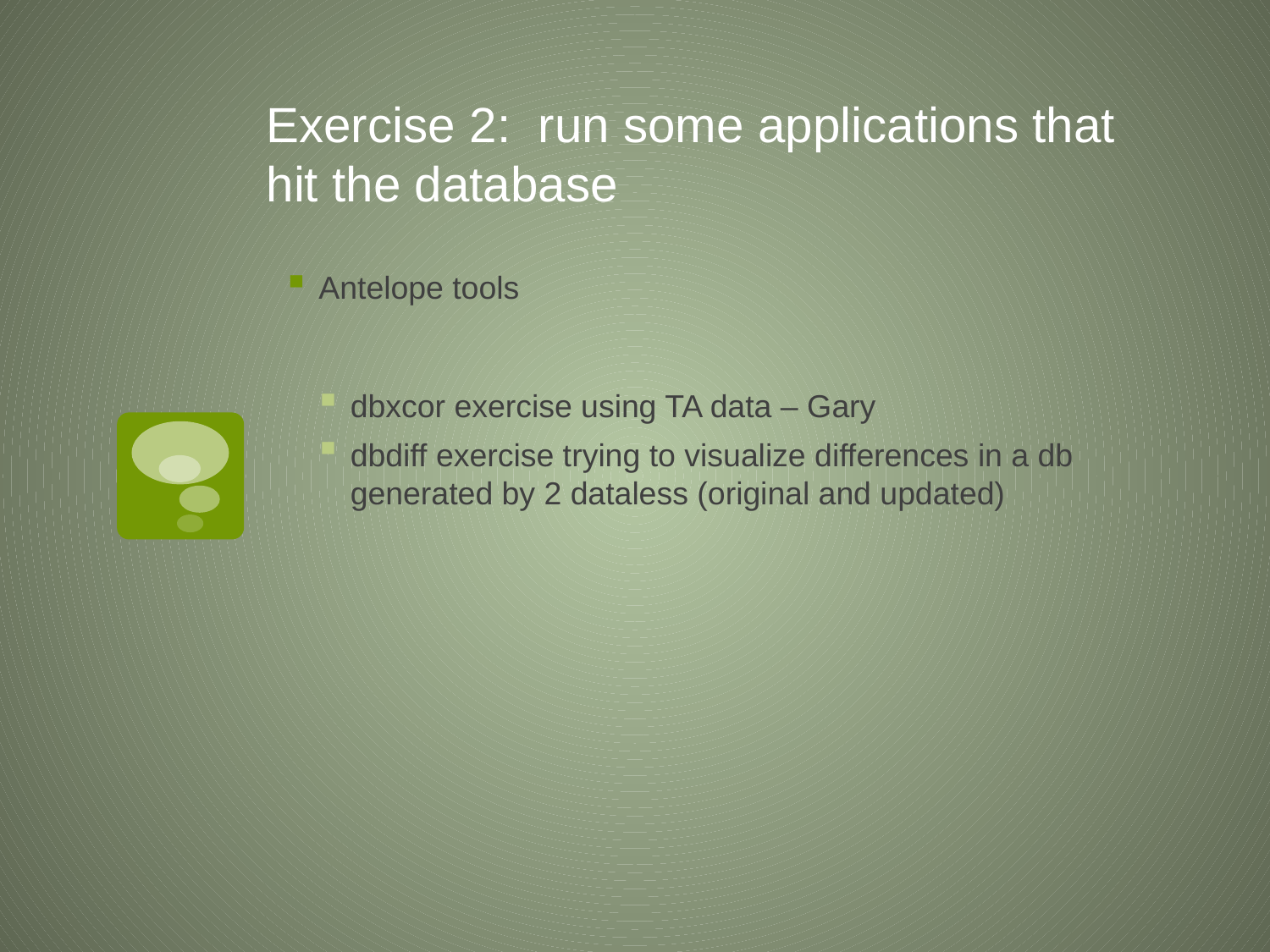

# Exercise 2:  run some applications that hit the database
Antelope tools

dbxcor exercise using TA data – Gary
dbdiff exercise trying to visualize differences in a db generated by 2 dataless (original and updated)